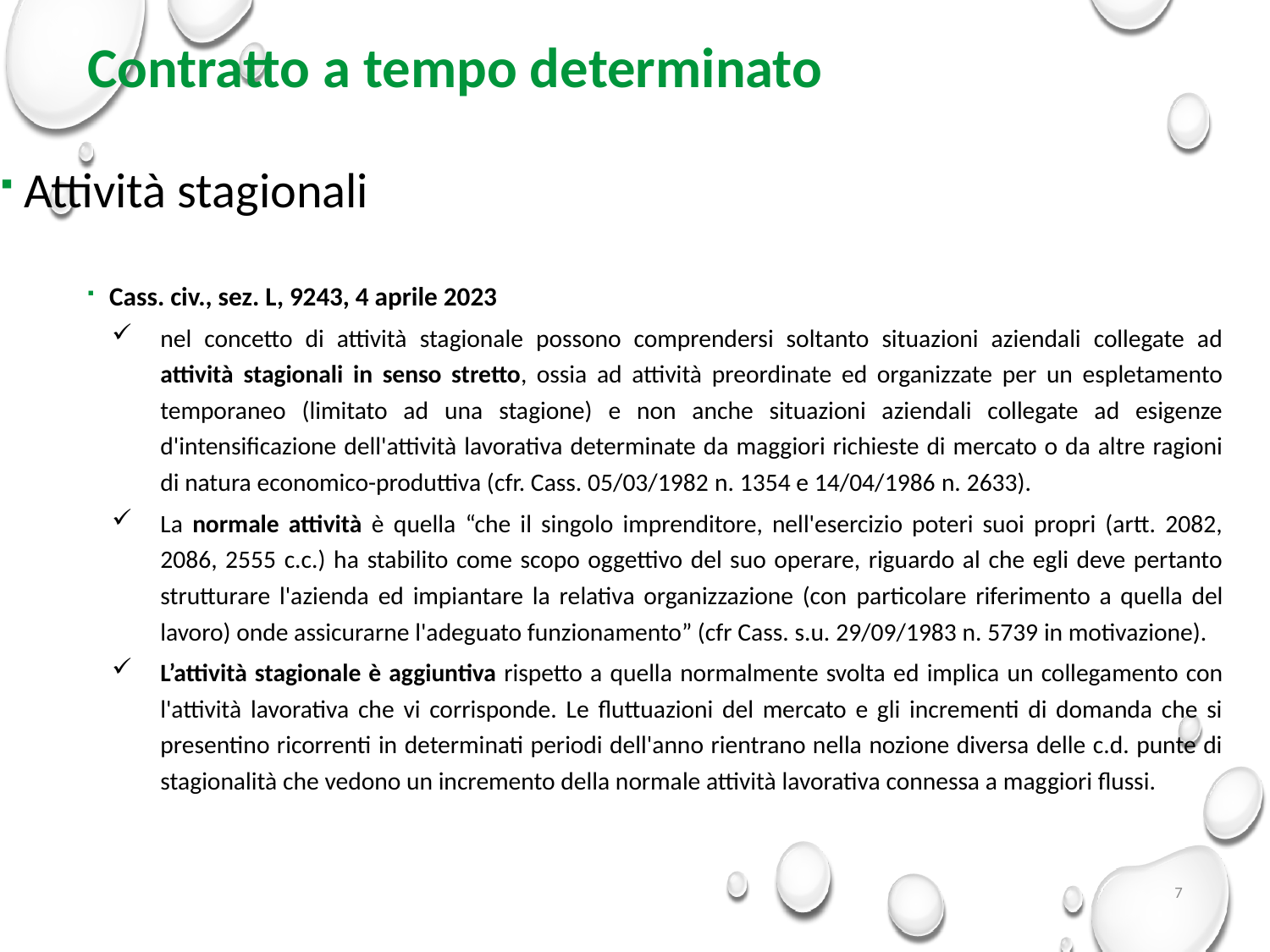

# Contratto a tempo determinato
Attività stagionali

Cass. civ., sez. L, 9243, 4 aprile 2023
nel concetto di attività stagionale possono comprendersi soltanto situazioni aziendali collegate ad attività stagionali in senso stretto, ossia ad attività preordinate ed organizzate per un espletamento temporaneo (limitato ad una stagione) e non anche situazioni aziendali collegate ad esigenze d'intensificazione dell'attività lavorativa determinate da maggiori richieste di mercato o da altre ragioni di natura economico-produttiva (cfr. Cass. 05/03/1982 n. 1354 e 14/04/1986 n. 2633).
La normale attività è quella “che il singolo imprenditore, nell'esercizio poteri suoi propri (artt. 2082, 2086, 2555 c.c.) ha stabilito come scopo oggettivo del suo operare, riguardo al che egli deve pertanto strutturare l'azienda ed impiantare la relativa organizzazione (con particolare riferimento a quella del lavoro) onde assicurarne l'adeguato funzionamento” (cfr Cass. s.u. 29/09/1983 n. 5739 in motivazione).
L’attività stagionale è aggiuntiva rispetto a quella normalmente svolta ed implica un collegamento con l'attività lavorativa che vi corrisponde. Le fluttuazioni del mercato e gli incrementi di domanda che si presentino ricorrenti in determinati periodi dell'anno rientrano nella nozione diversa delle c.d. punte di stagionalità che vedono un incremento della normale attività lavorativa connessa a maggiori flussi.
7